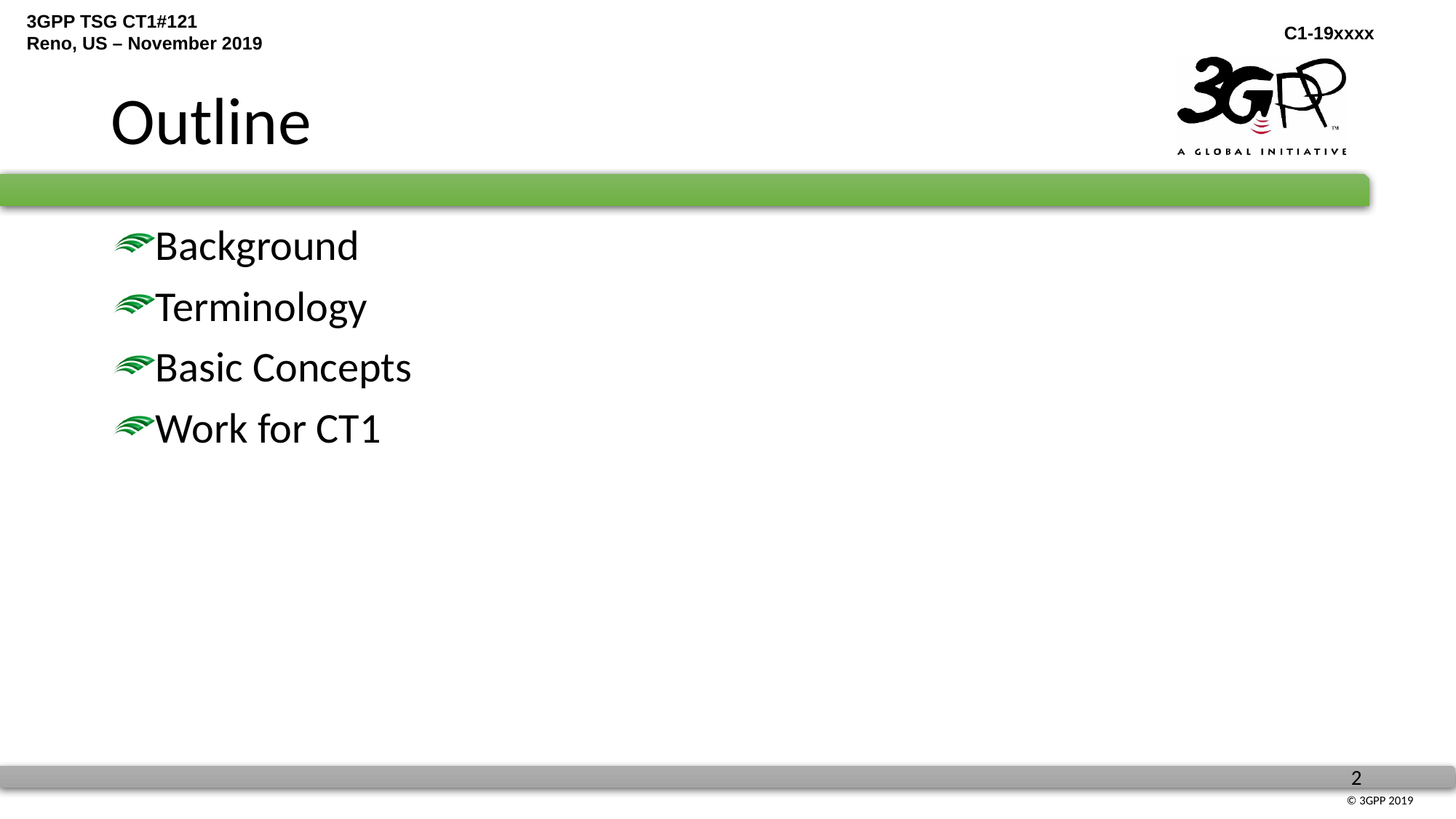

# Outline
Background
Terminology
Basic Concepts
Work for CT1